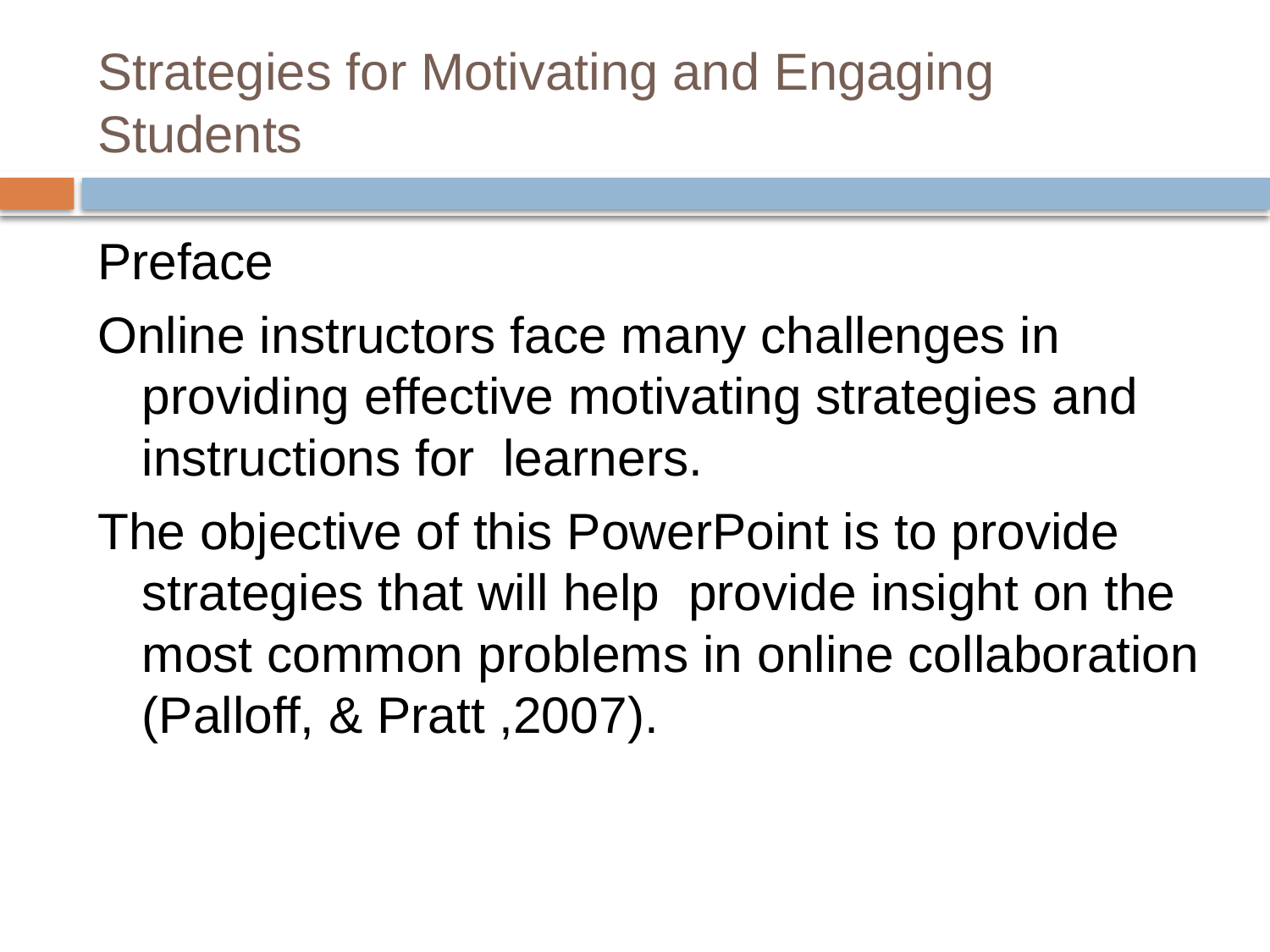

# Strategies for Motivating and Engaging Students
Preface
Online instructors face many challenges in providing effective motivating strategies and instructions for  learners.
The objective of this PowerPoint is to provide strategies that will help  provide insight on the most common problems in online collaboration (Palloff, & Pratt ,2007).